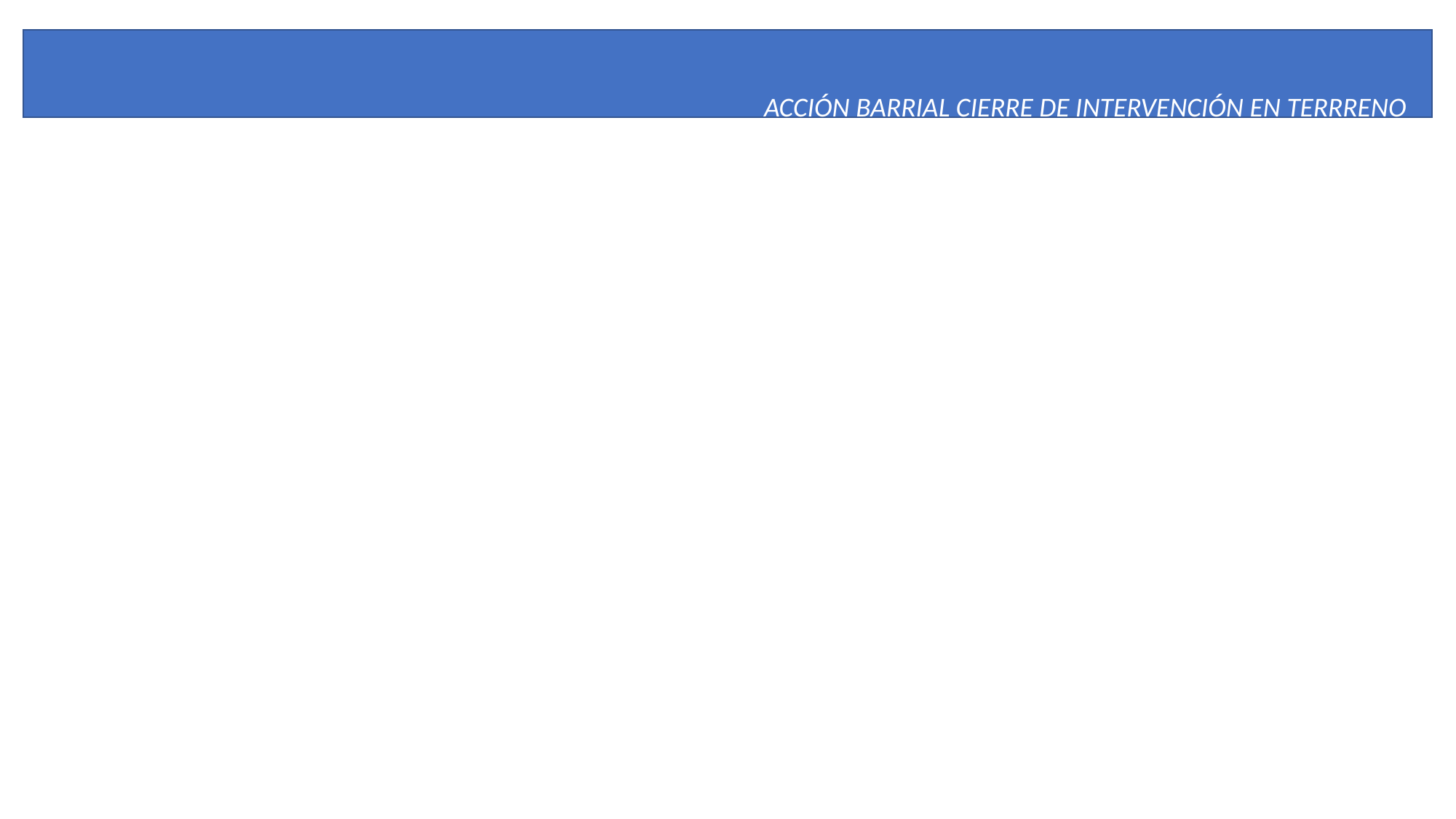

ACCIÓN BARRIAL CIERRE DE INTERVENCIÓN EN TERRRENO